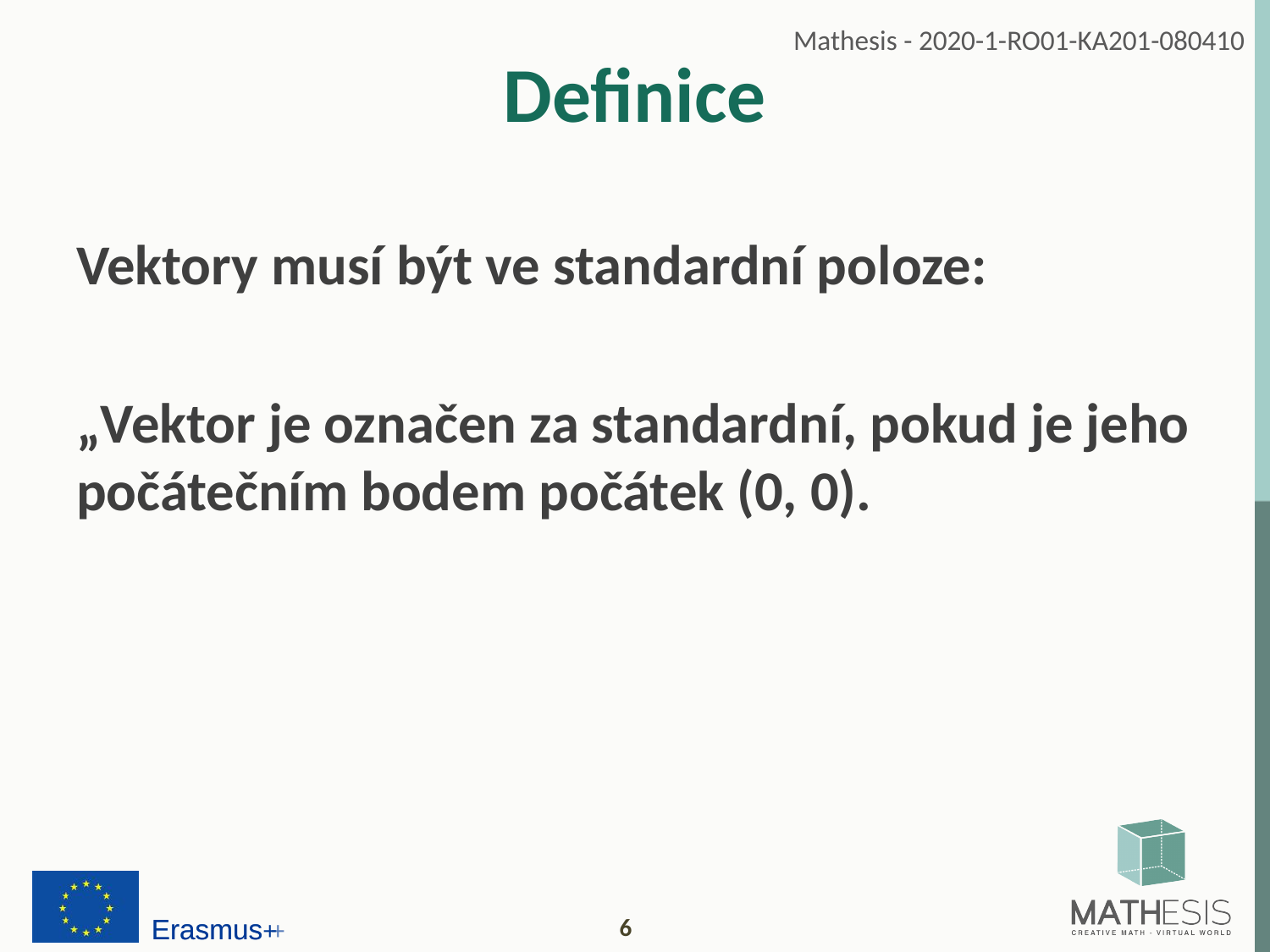

# Definice
Vektory musí být ve standardní poloze:

„Vektor je označen za standardní, pokud je jeho počátečním bodem počátek (0, 0).